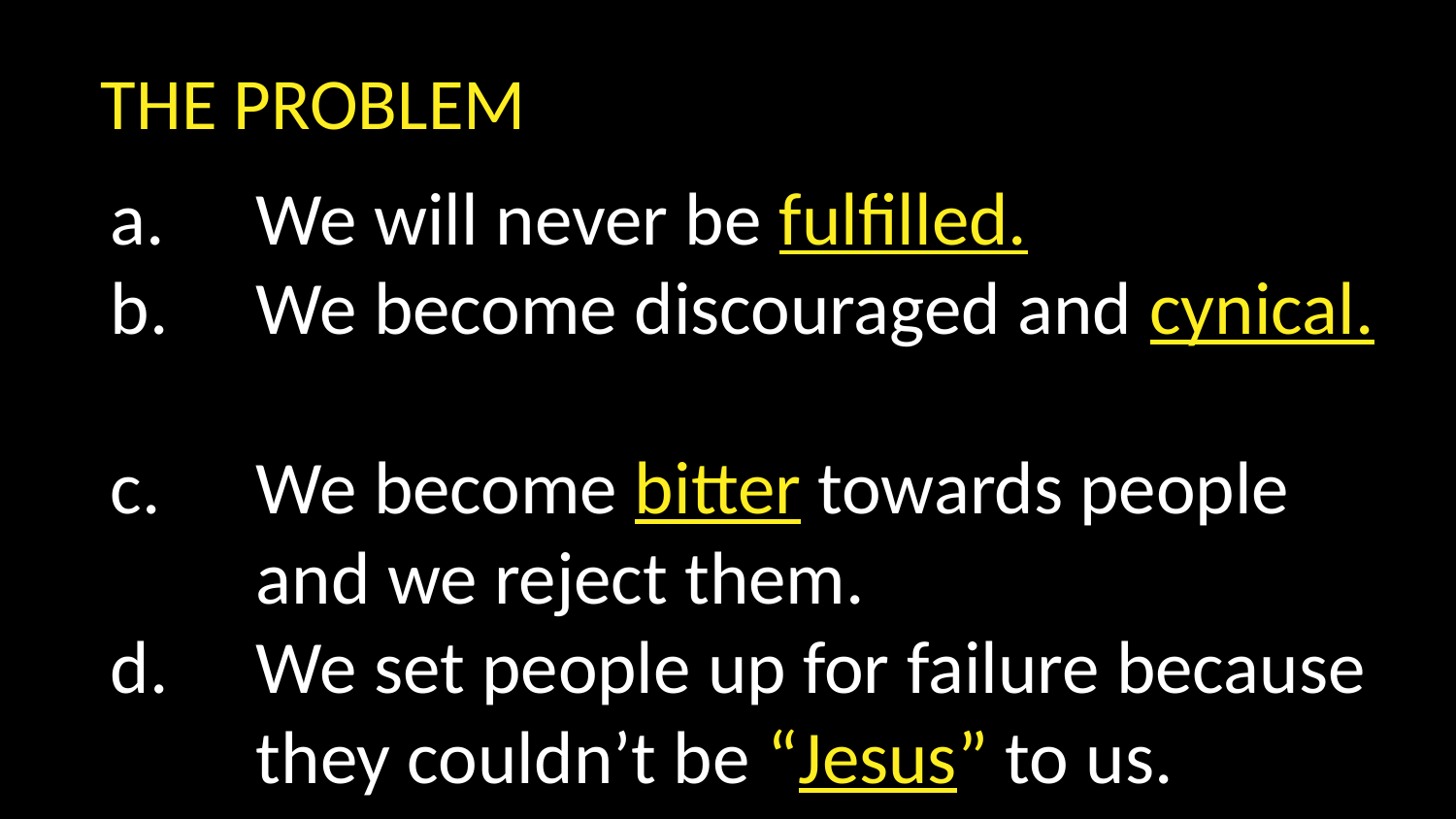

THE PROBLEM
We will never be fulfilled.
We become discouraged and cynical.
We become bitter towards people and we reject them.
We set people up for failure because they couldn’t be “Jesus” to us.